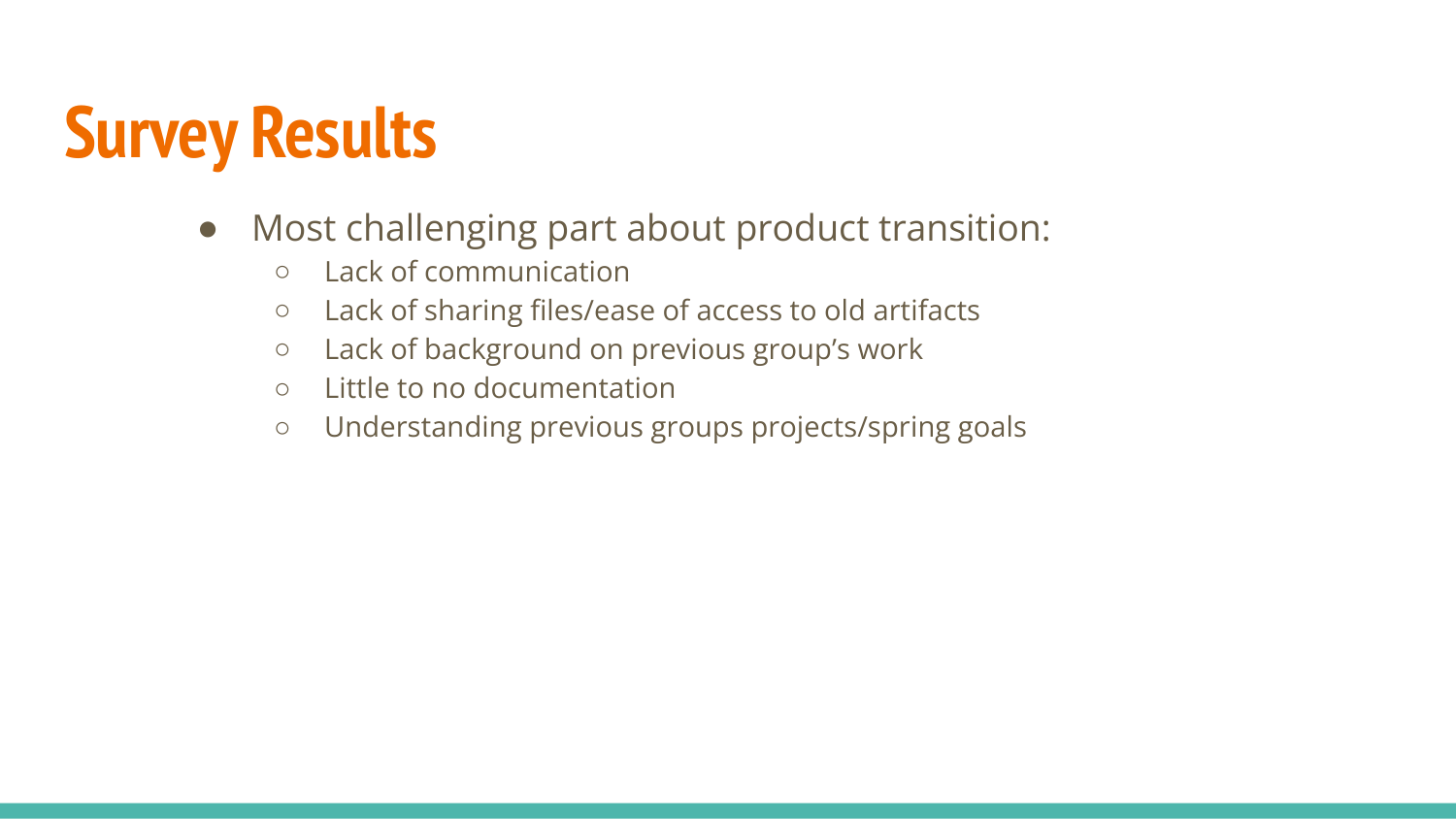

# Survey Results
Most challenging part about product transition:
Lack of communication
Lack of sharing files/ease of access to old artifacts
Lack of background on previous group’s work
Little to no documentation
Understanding previous groups projects/spring goals